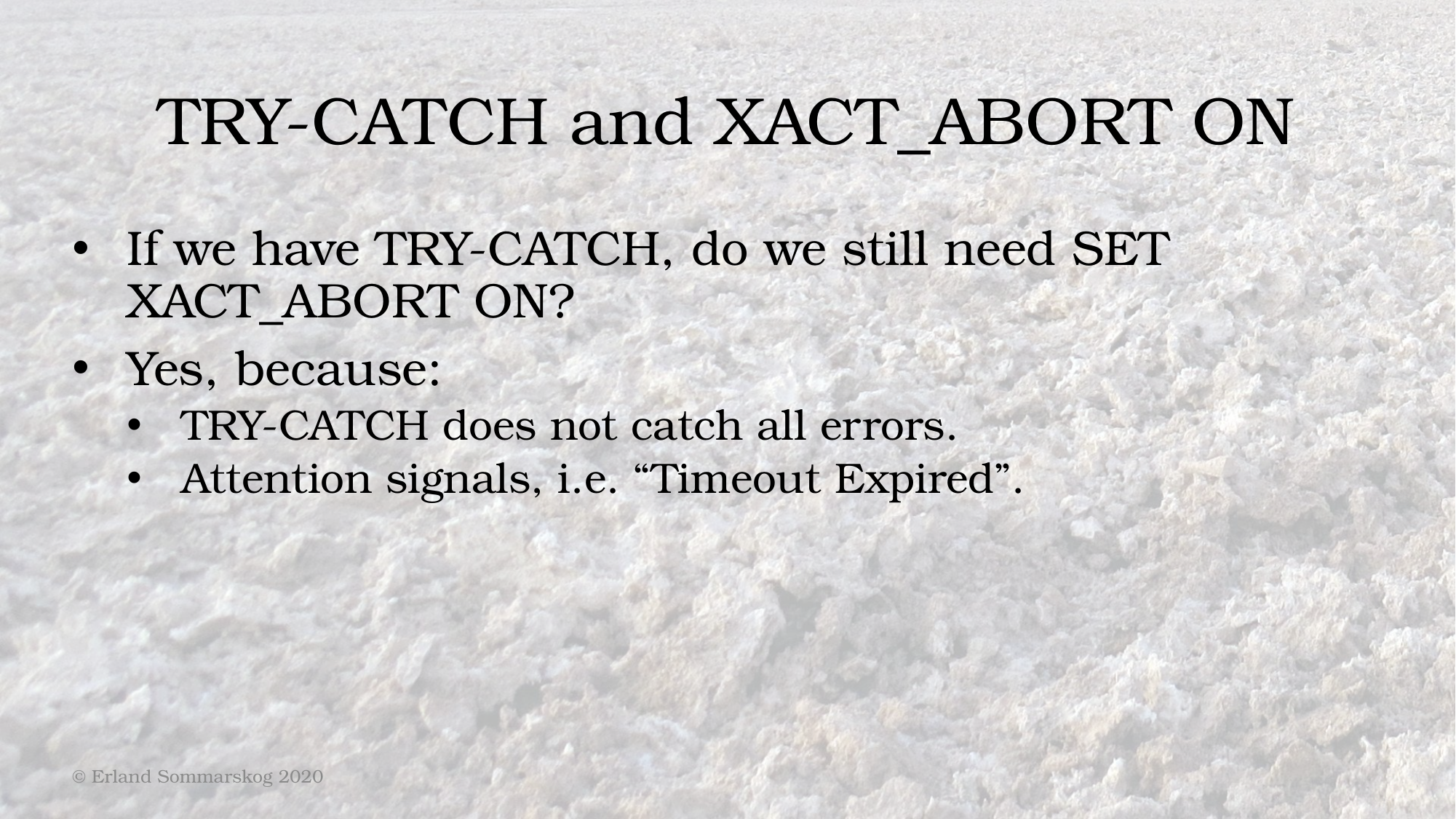

# TRY-CATCH and XACT_ABORT ON
If we have TRY-CATCH, do we still need SET XACT_ABORT ON?
Yes, because:
TRY-CATCH does not catch all errors.
Attention signals, i.e. “Timeout Expired”.
© Erland Sommarskog 2020